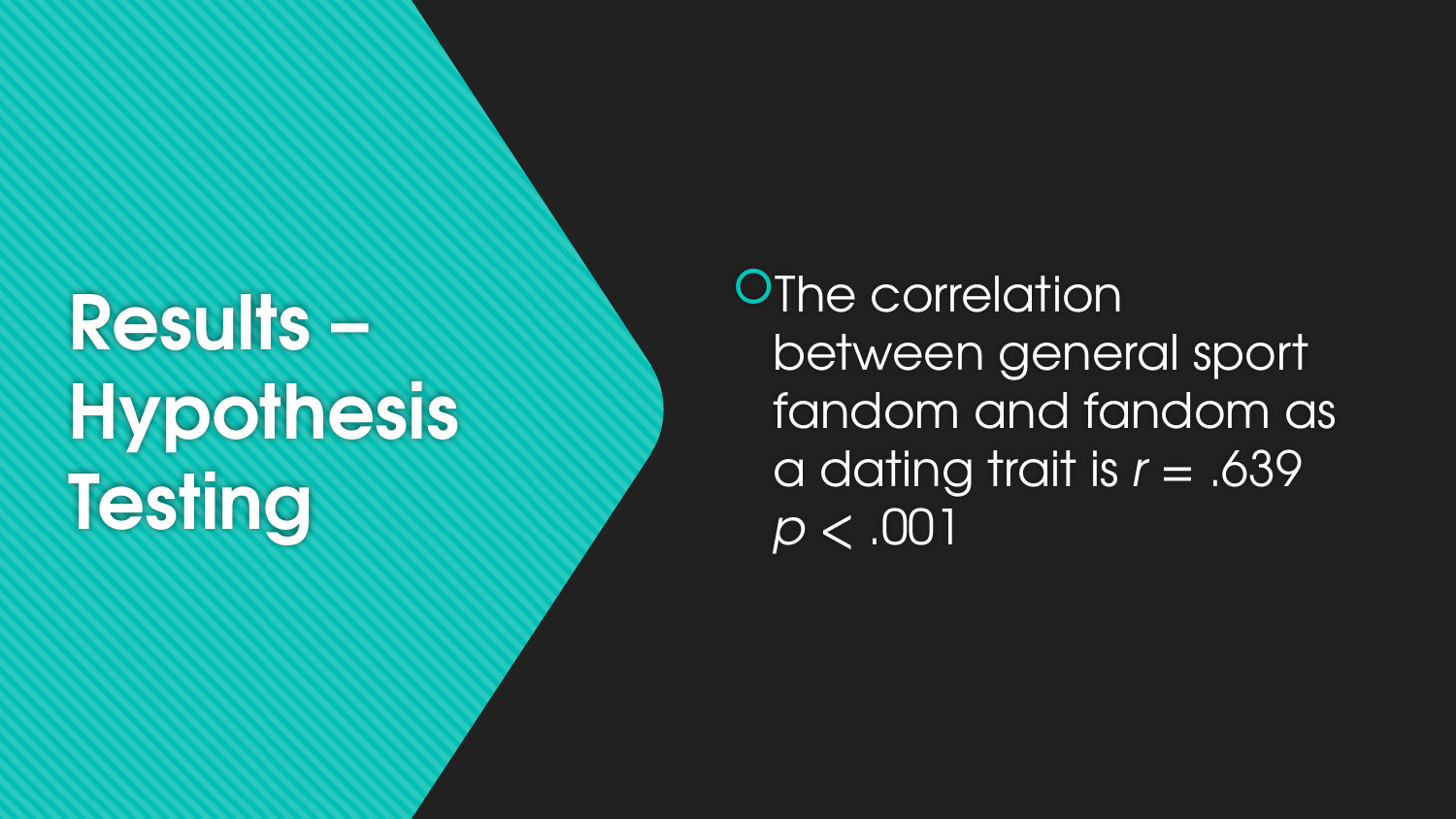

The correlation between general sport fandom and fandom as a dating trait is r = .639 p < .001
# Results – Hypothesis Testing